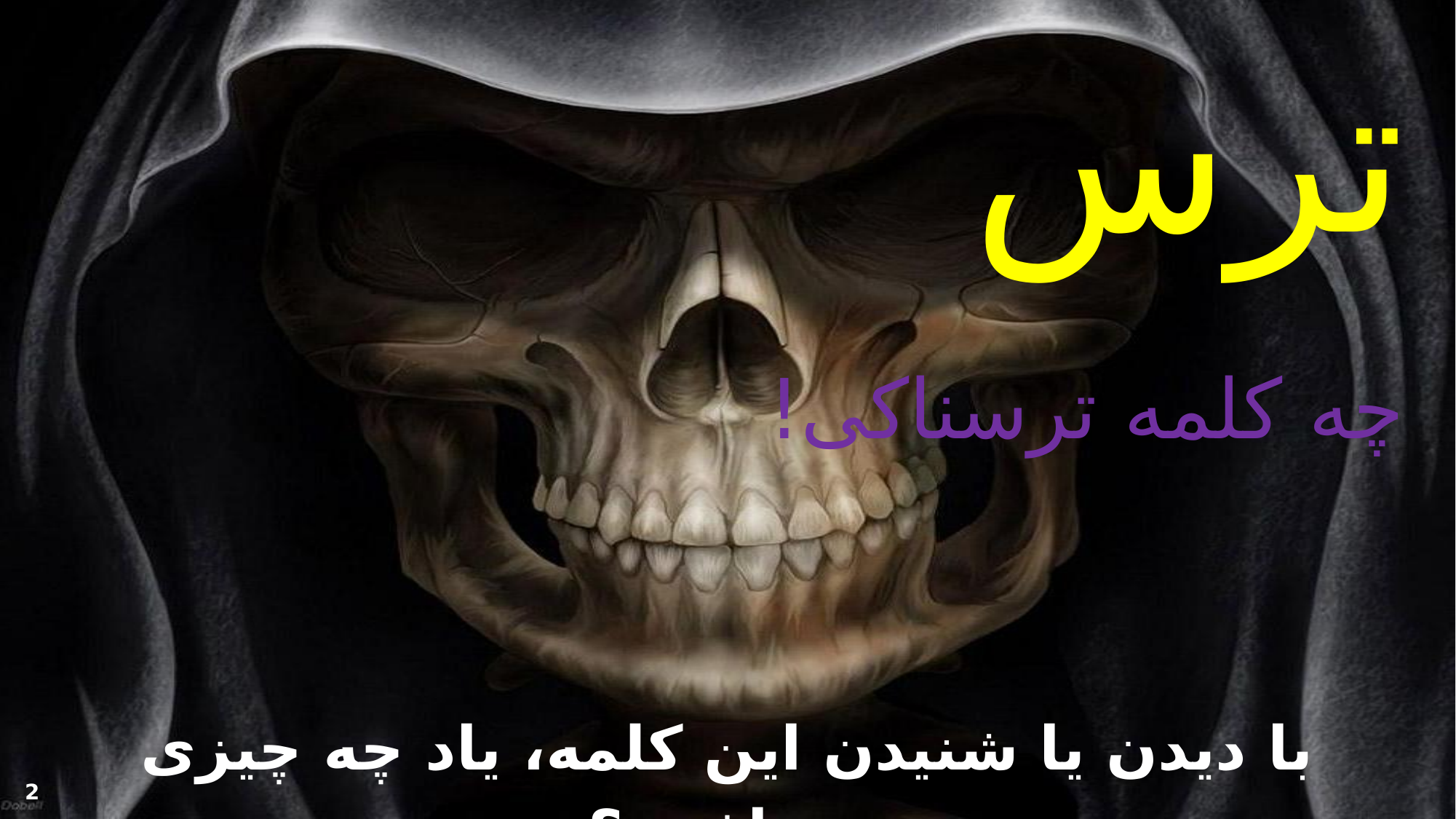

# ترس چه کلمه ترسناکی!
با دیدن یا شنیدن این کلمه، یاد چه چیزی می‌افتید؟